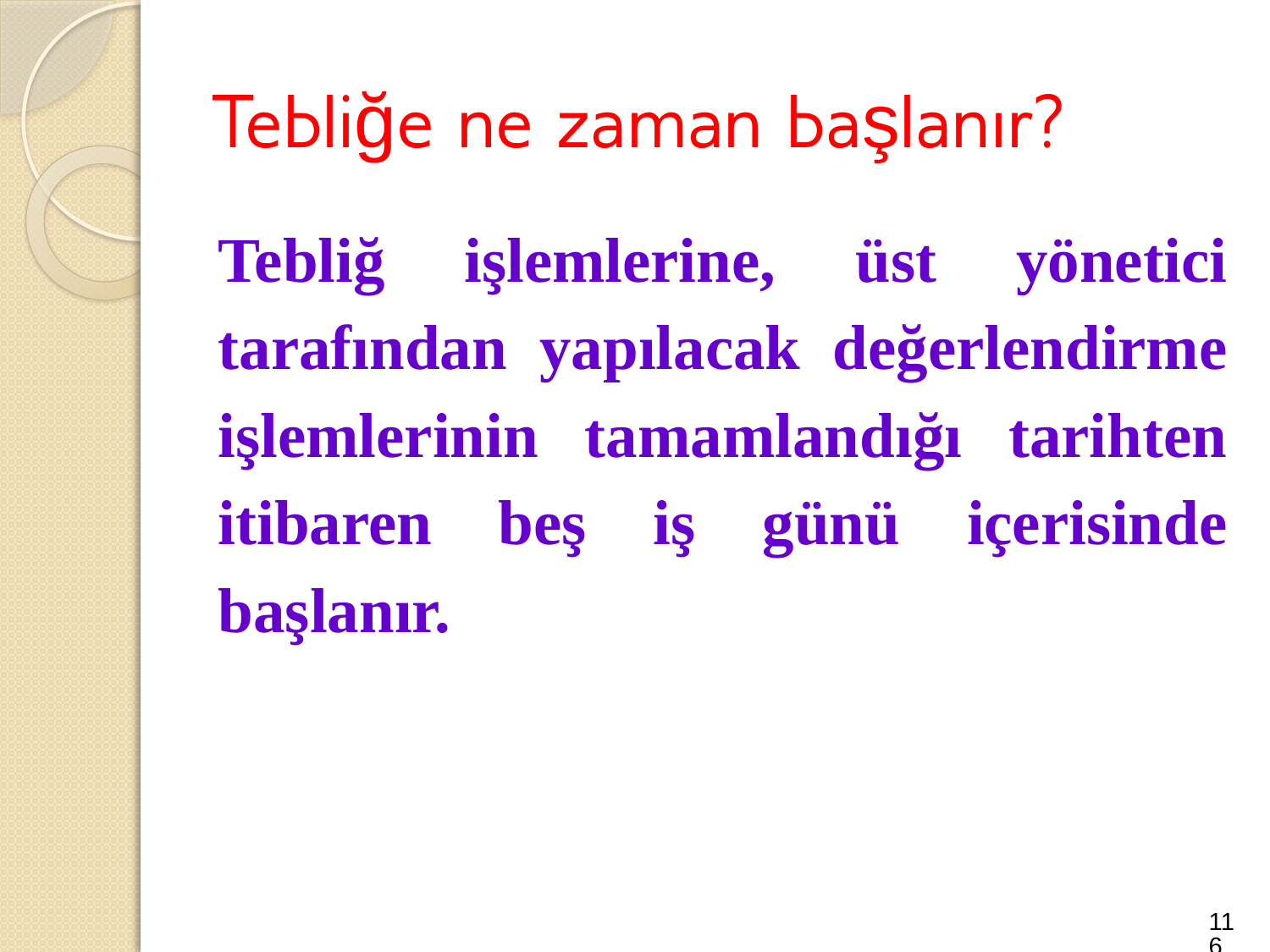

# Tebliğe ne zaman başlanır?
Tebliğ işlemlerine, üst yönetici tarafından yapılacak değerlendirme işlemlerinin tamamlandığı tarihten itibaren beş iş günü içerisinde başlanır.
116